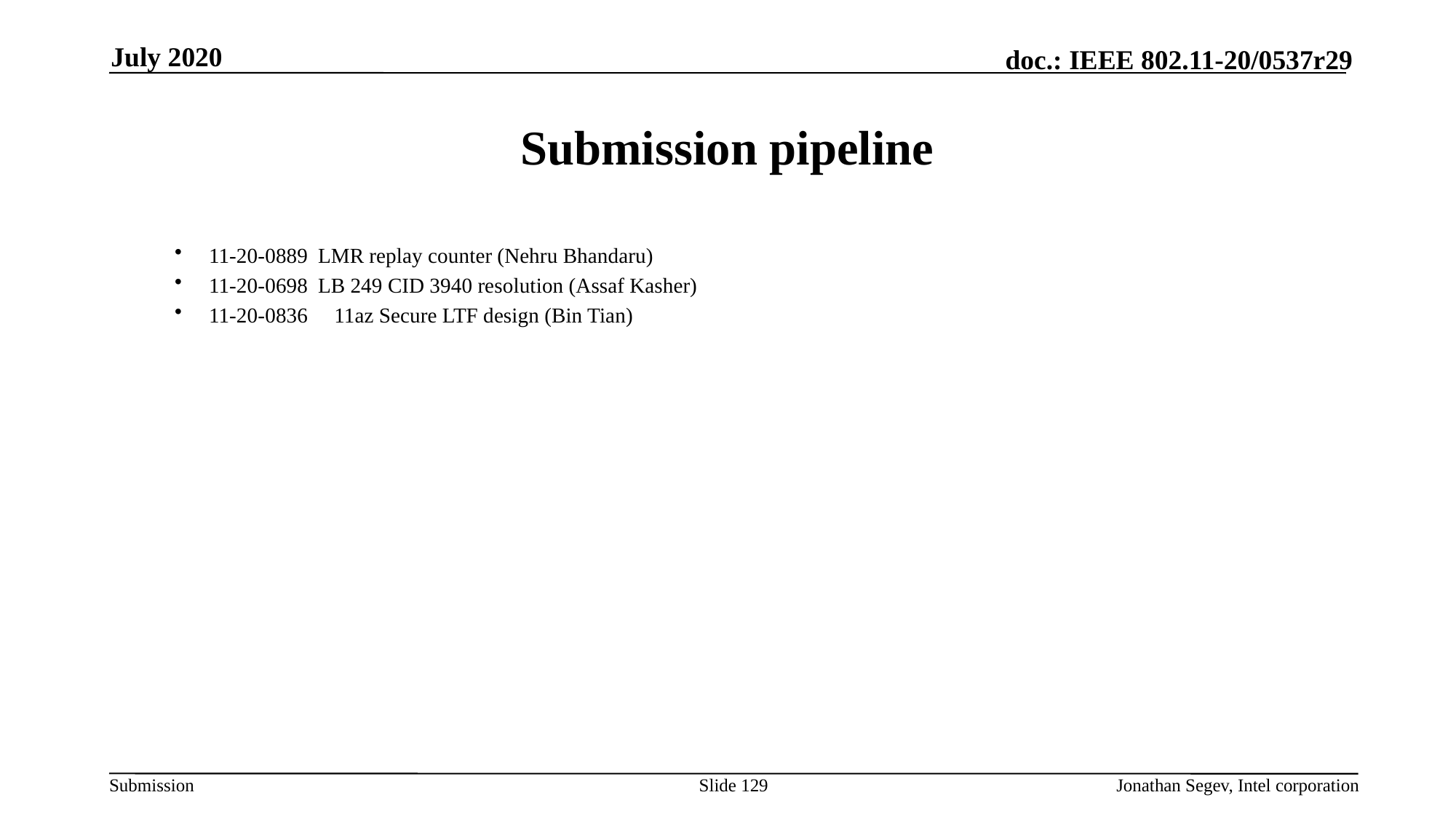

July 2020
# Submission pipeline
11-20-0889	LMR replay counter (Nehru Bhandaru)
11-20-0698	LB 249 CID 3940 resolution (Assaf Kasher)
11-20-0836     11az Secure LTF design (Bin Tian)

Slide 129
Jonathan Segev, Intel corporation